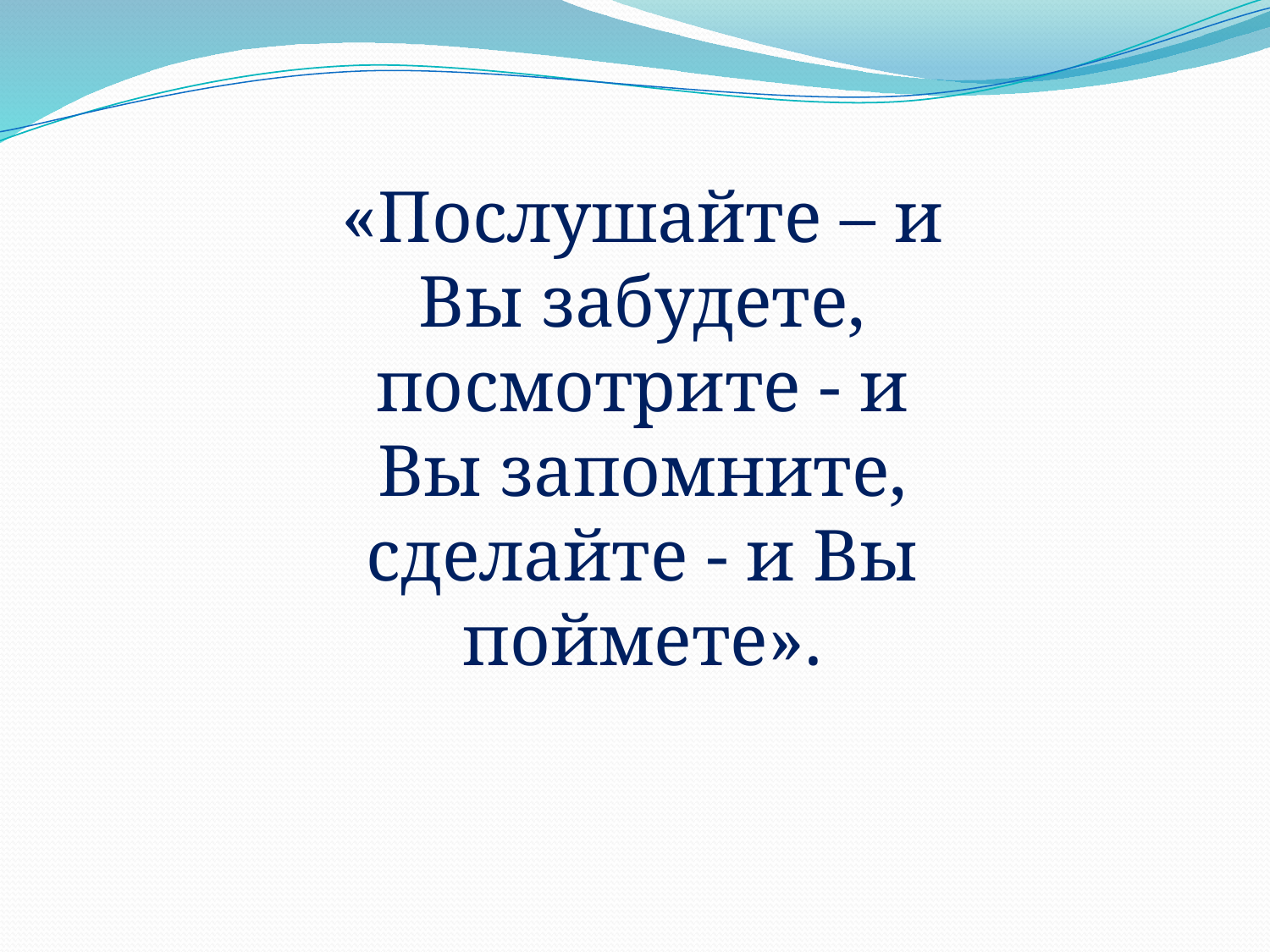

«Послушайте – и Вы забудете,
посмотрите - и Вы запомните,
сделайте - и Вы поймете».